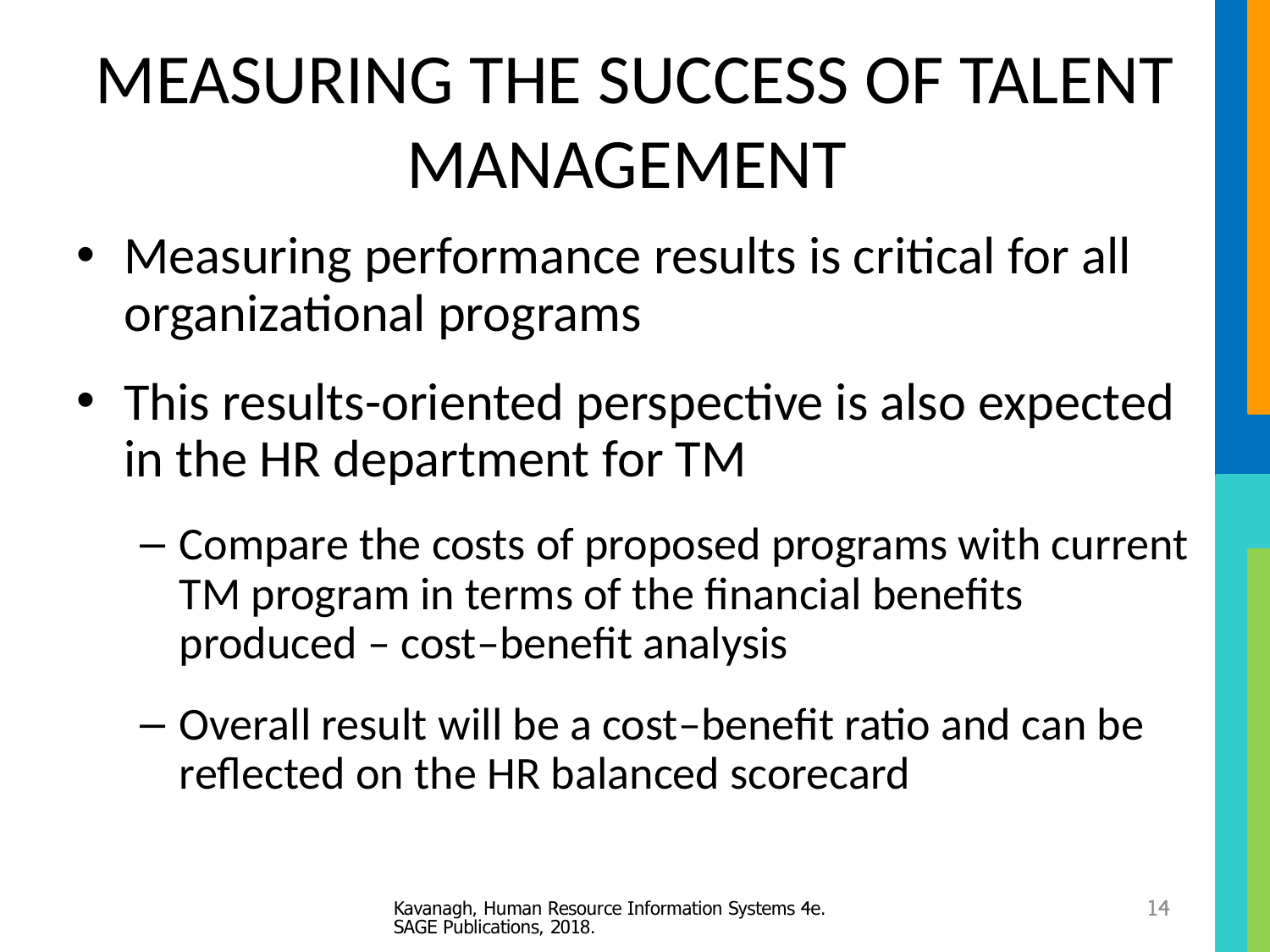

# MEASURING THE SUCCESS OF TALENT MANAGEMENT
Measuring performance results is critical for all organizational programs
This results-oriented perspective is also expected in the HR department for TM
Compare the costs of proposed programs with current TM program in terms of the financial benefits produced – cost–benefit analysis
Overall result will be a cost–benefit ratio and can be reflected on the HR balanced scorecard
Kavanagh, Human Resource Information Systems 4e. SAGE Publications, 2018.
14